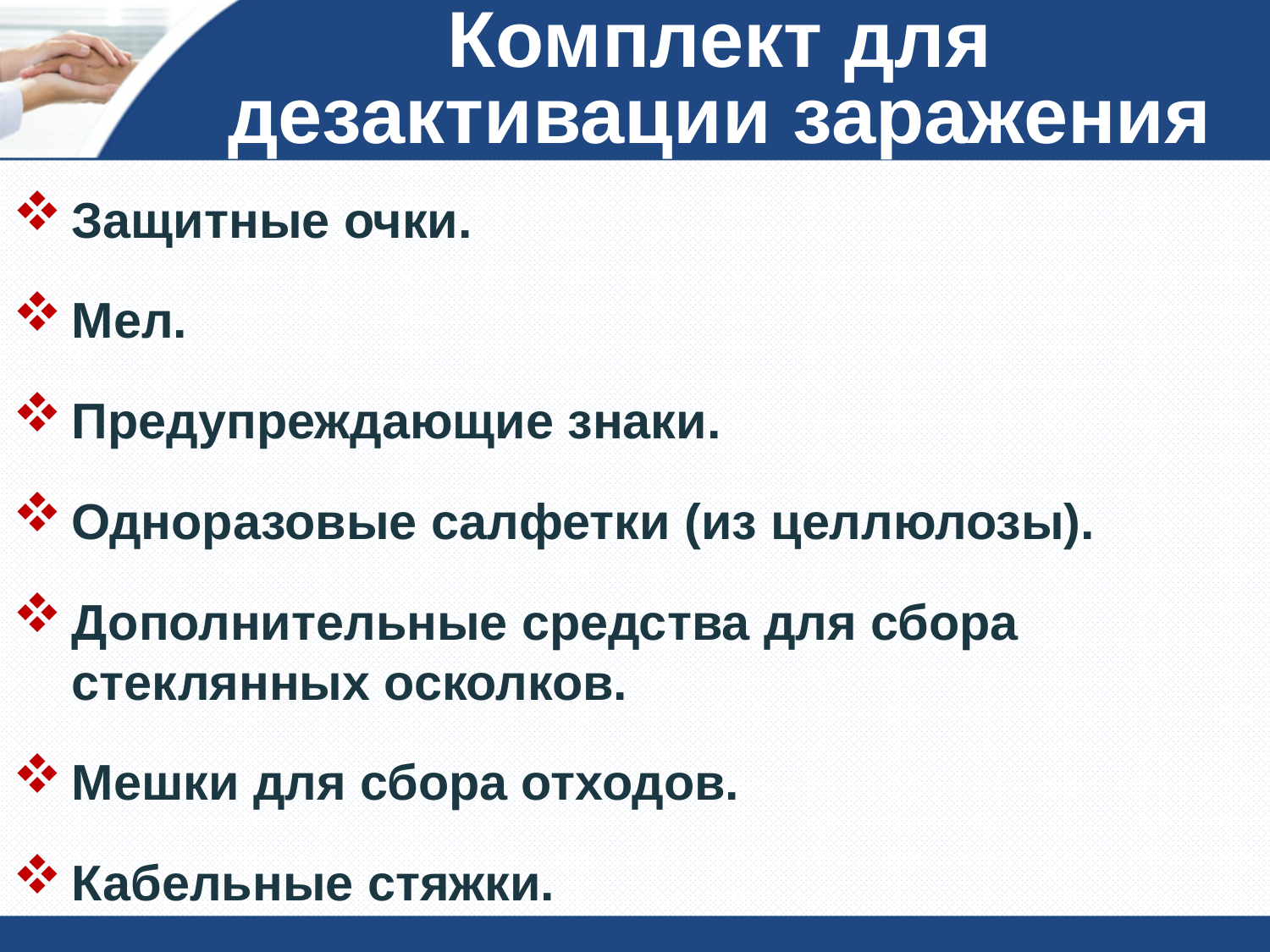

# Комплект для дезактивации заражения
Защитные очки.
Мел.
Предупреждающие знаки.
Одноразовые салфетки (из целлюлозы).
Дополнительные средства для сбора стеклянных осколков.
Мешки для сбора отходов.
Кабельные стяжки.